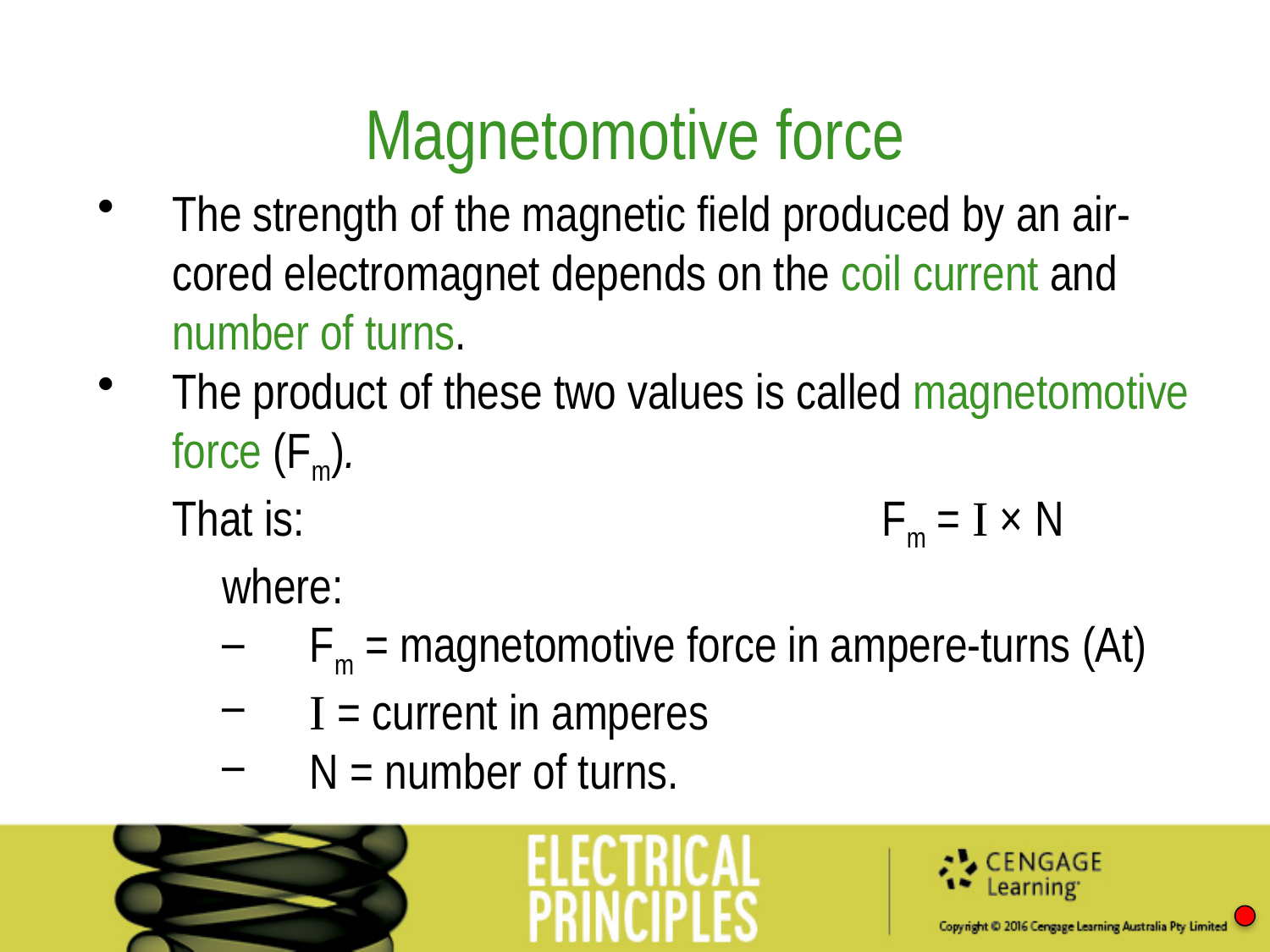

Magnetomotive force
The strength of the magnetic field produced by an air-cored electromagnet depends on the coil current and number of turns.
The product of these two values is called magnetomotive force (Fm).
That is:					Fm = I × N
where:
Fm = magnetomotive force in ampere-turns (At)
I = current in amperes
N = number of turns.